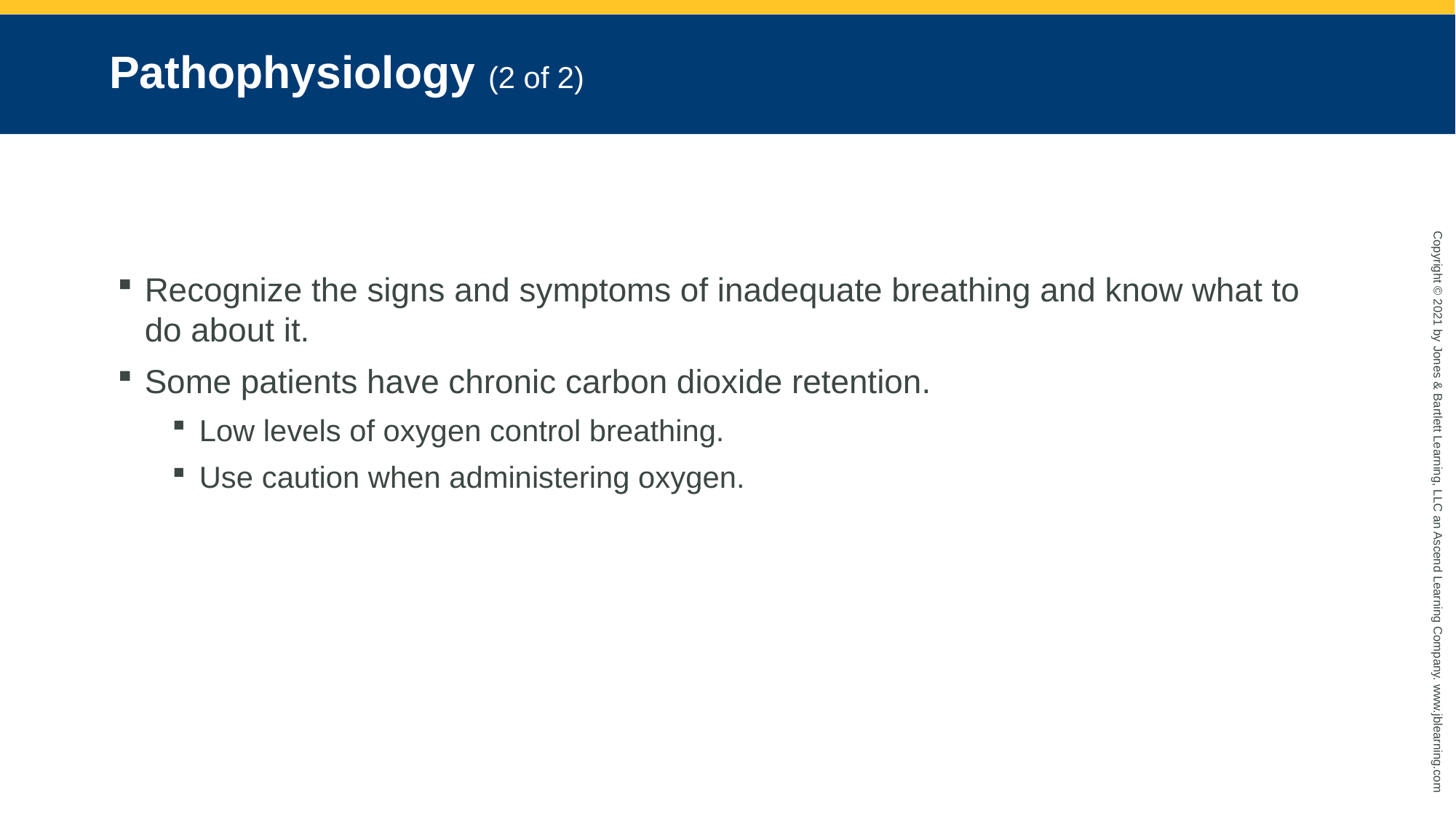

# Pathophysiology (2 of 2)
Recognize the signs and symptoms of inadequate breathing and know what to do about it.
Some patients have chronic carbon dioxide retention.
Low levels of oxygen control breathing.
Use caution when administering oxygen.